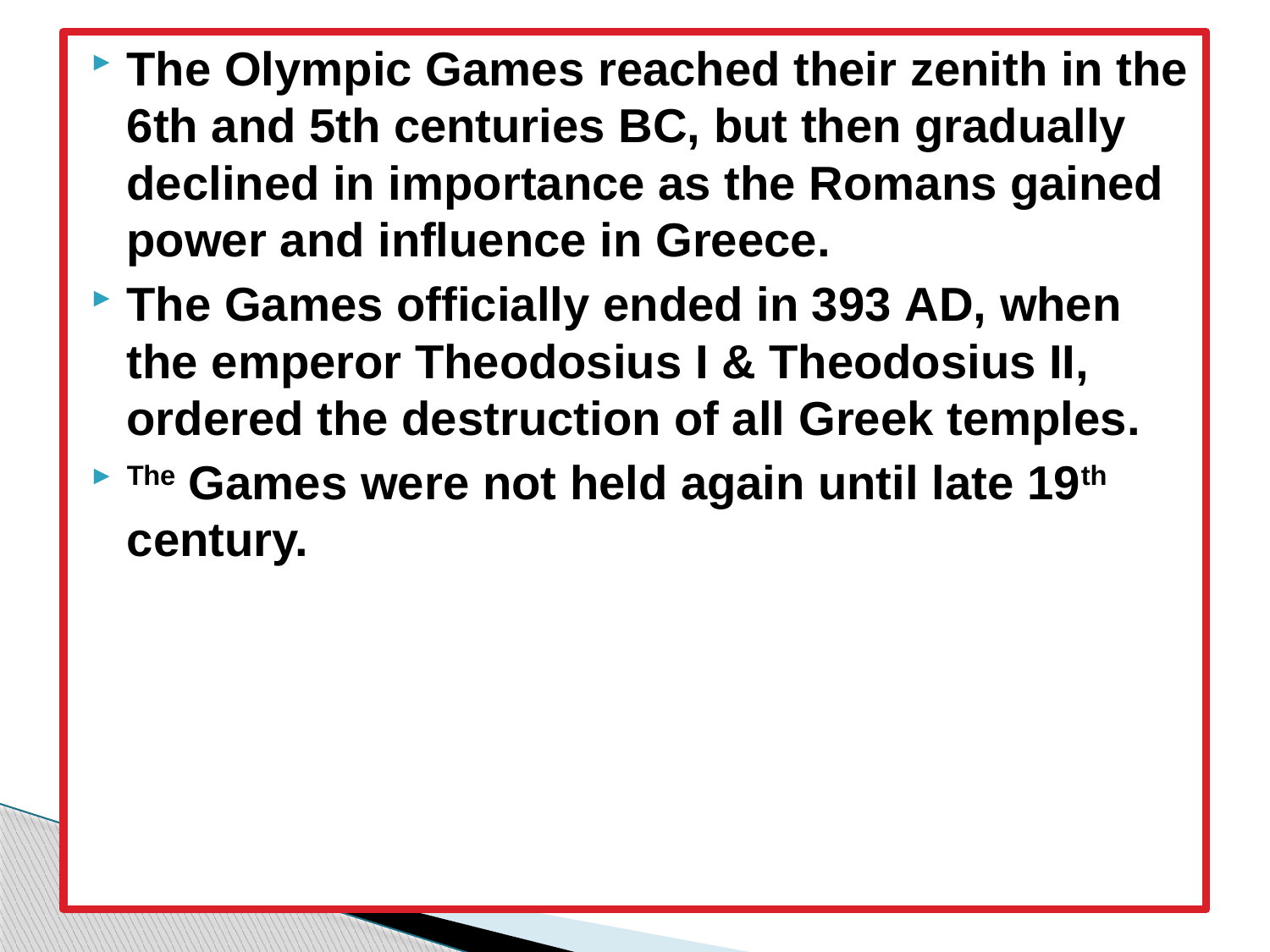

The Olympic Games reached their zenith in the 6th and 5th centuries BC, but then gradually declined in importance as the Romans gained power and influence in Greece.
The Games officially ended in 393 AD, when the emperor Theodosius I & Theodosius II, ordered the destruction of all Greek temples.
The Games were not held again until late 19th century.